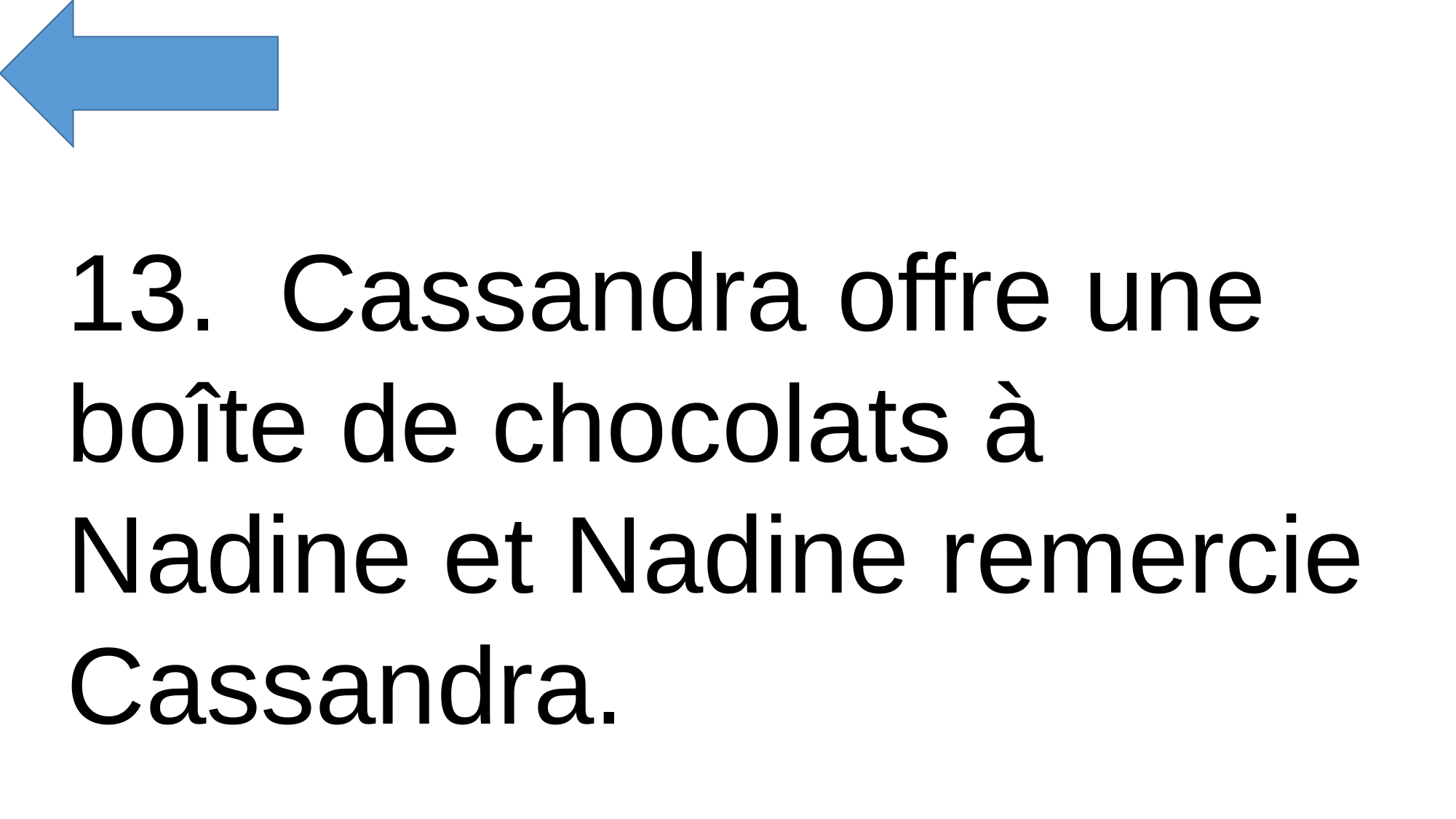

13.  Cassandra offre une boîte de chocolats à Nadine et Nadine remercie Cassandra.